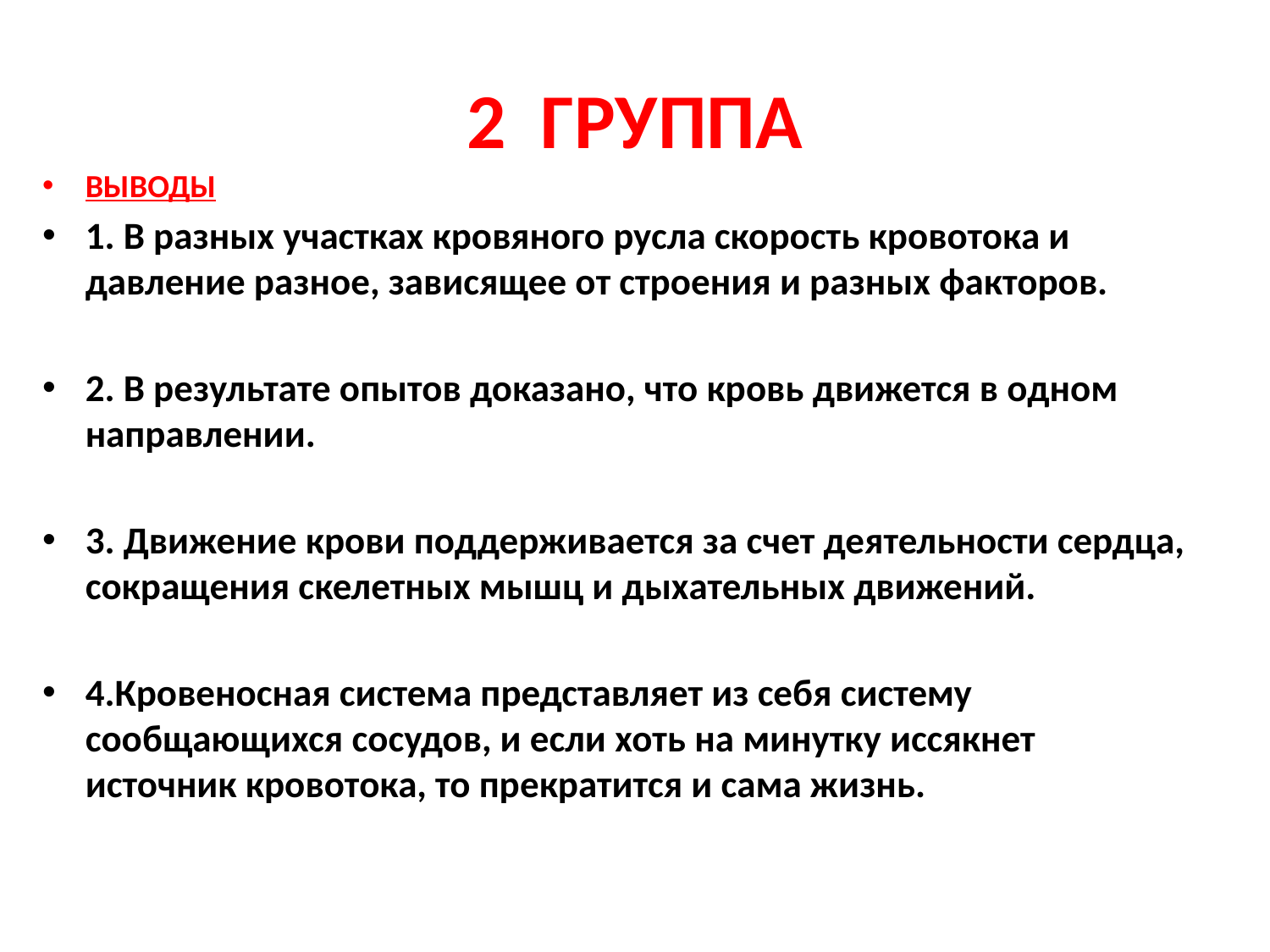

# 2  ГРУППА
ВЫВОДЫ
1. В разных участках кровяного русла скорость кровотока и давление разное, зависящее от строения и разных факторов.

2. В результате опытов доказано, что кровь движется в одном направлении.

3. Движение крови поддерживается за счет деятельности сердца, сокращения скелетных мышц и дыхательных движений.

4.Кровеносная система представляет из себя систему сообщающихся сосудов, и если хоть на минутку иссякнет источник кровотока, то прекратится и сама жизнь.